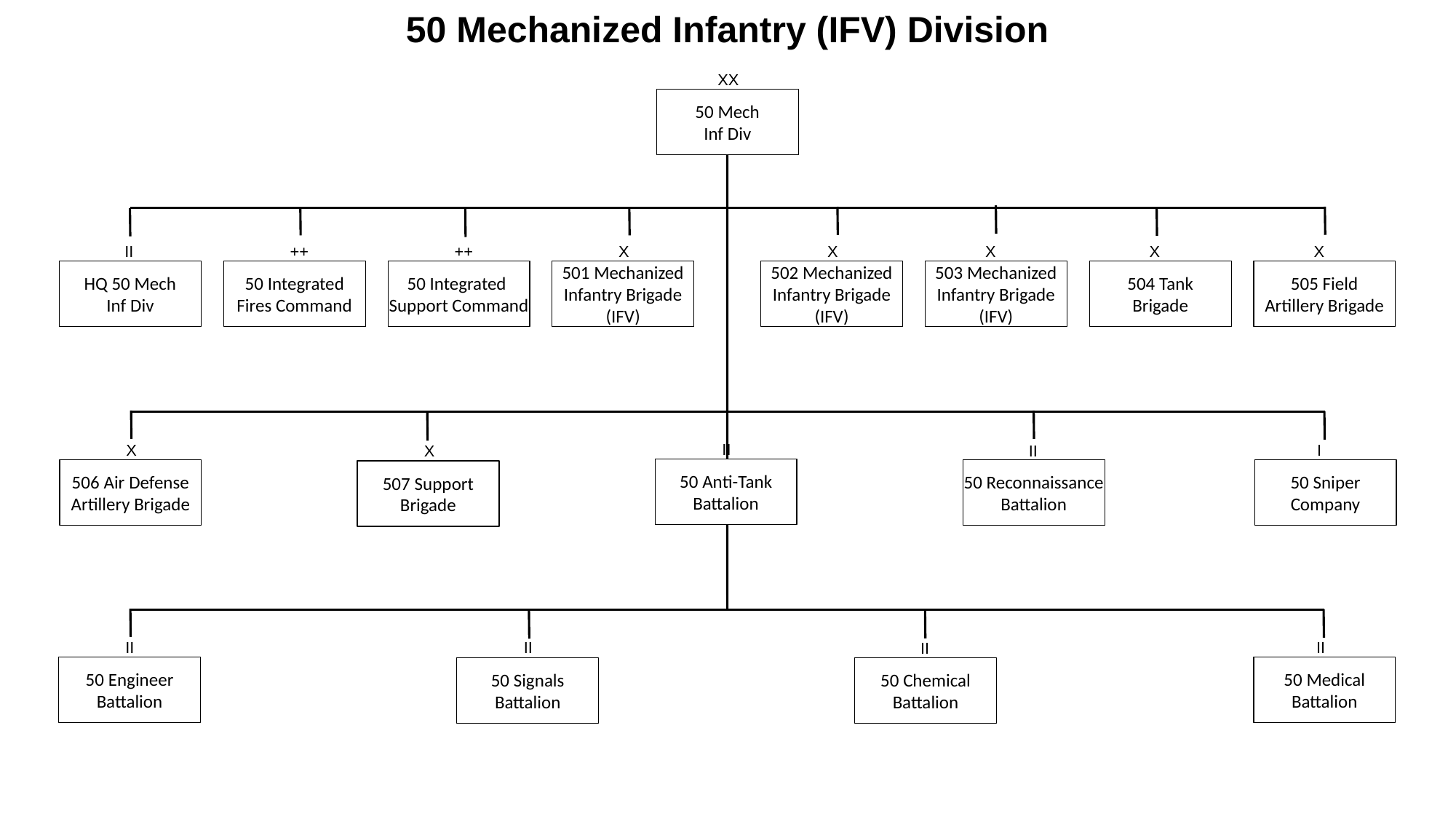

# 50 Mechanized Infantry (IFV) Division
XX
50 Mech
Inf Div
II
++
++
X
X
X
X
X
HQ 50 Mech
Inf Div
50 Integrated
Fires Command
50 Integrated
Support Command
501 Mechanized Infantry Brigade (IFV)
502 Mechanized Infantry Brigade (IFV)
503 Mechanized Infantry Brigade (IFV)
504 Tank
Brigade
505 Field
Artillery Brigade
II
X
I
X
II
50 Anti-Tank
Battalion
50 Reconnaissance
Battalion
506 Air Defense
Artillery Brigade
50 Sniper
Company
507 Support
Brigade
II
II
II
II
50 Engineer
Battalion
50 Medical
Battalion
50 Signals
Battalion
50 Chemical
Battalion